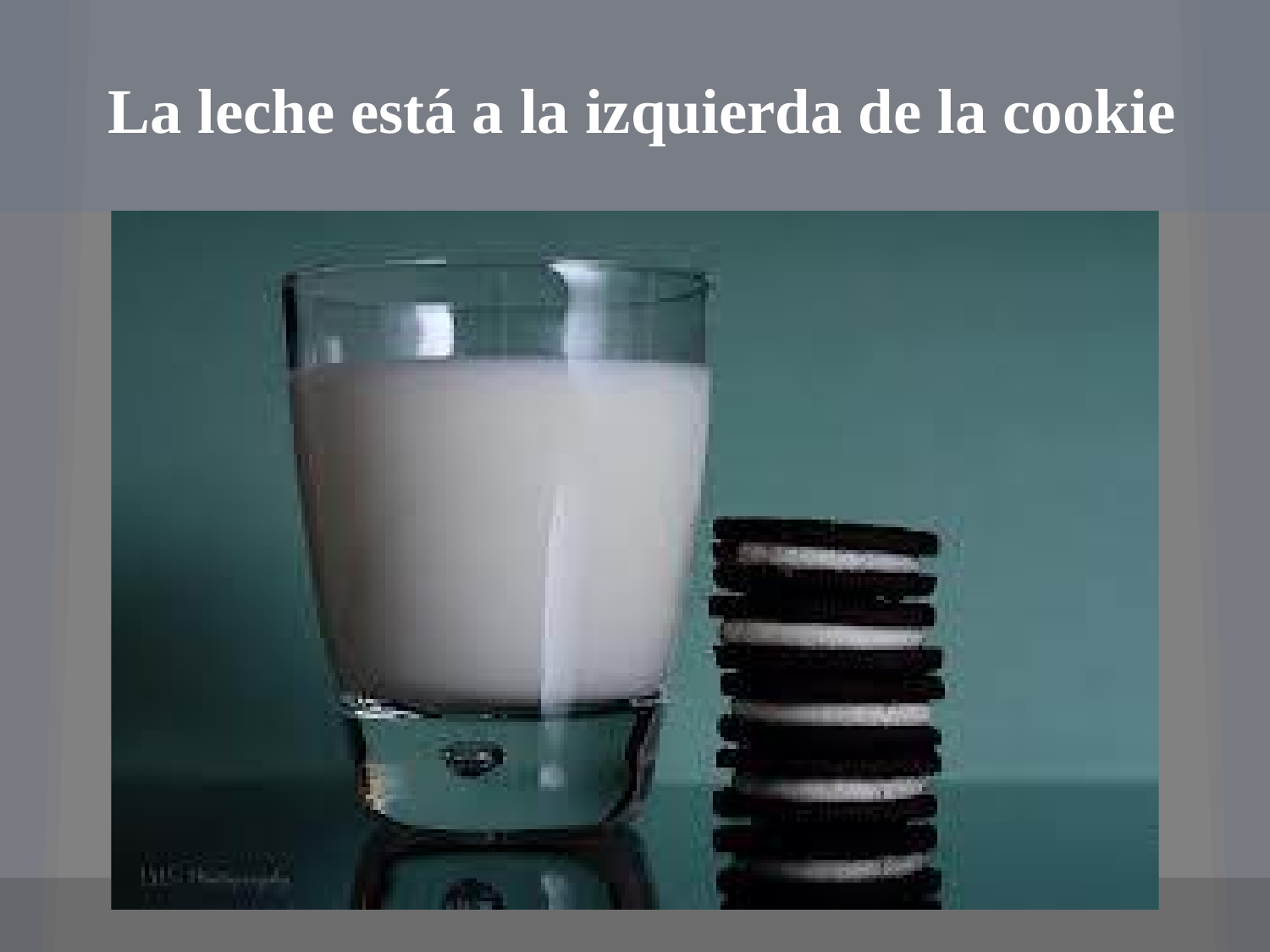

# La leche está a la izquierda de la cookie